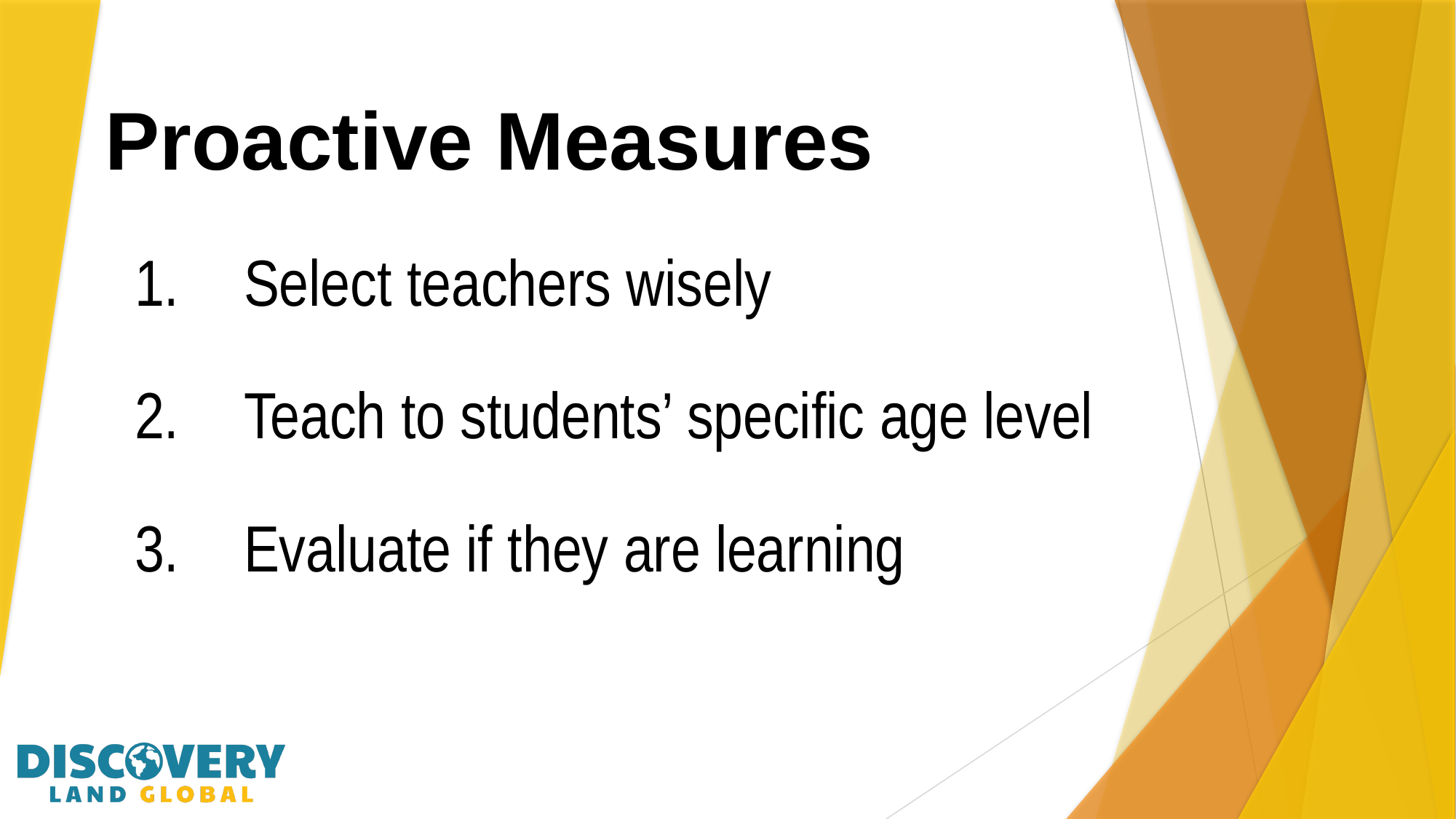

# Proactive Measures
Select teachers wisely

Teach to students’ specific age level

Evaluate if they are learning